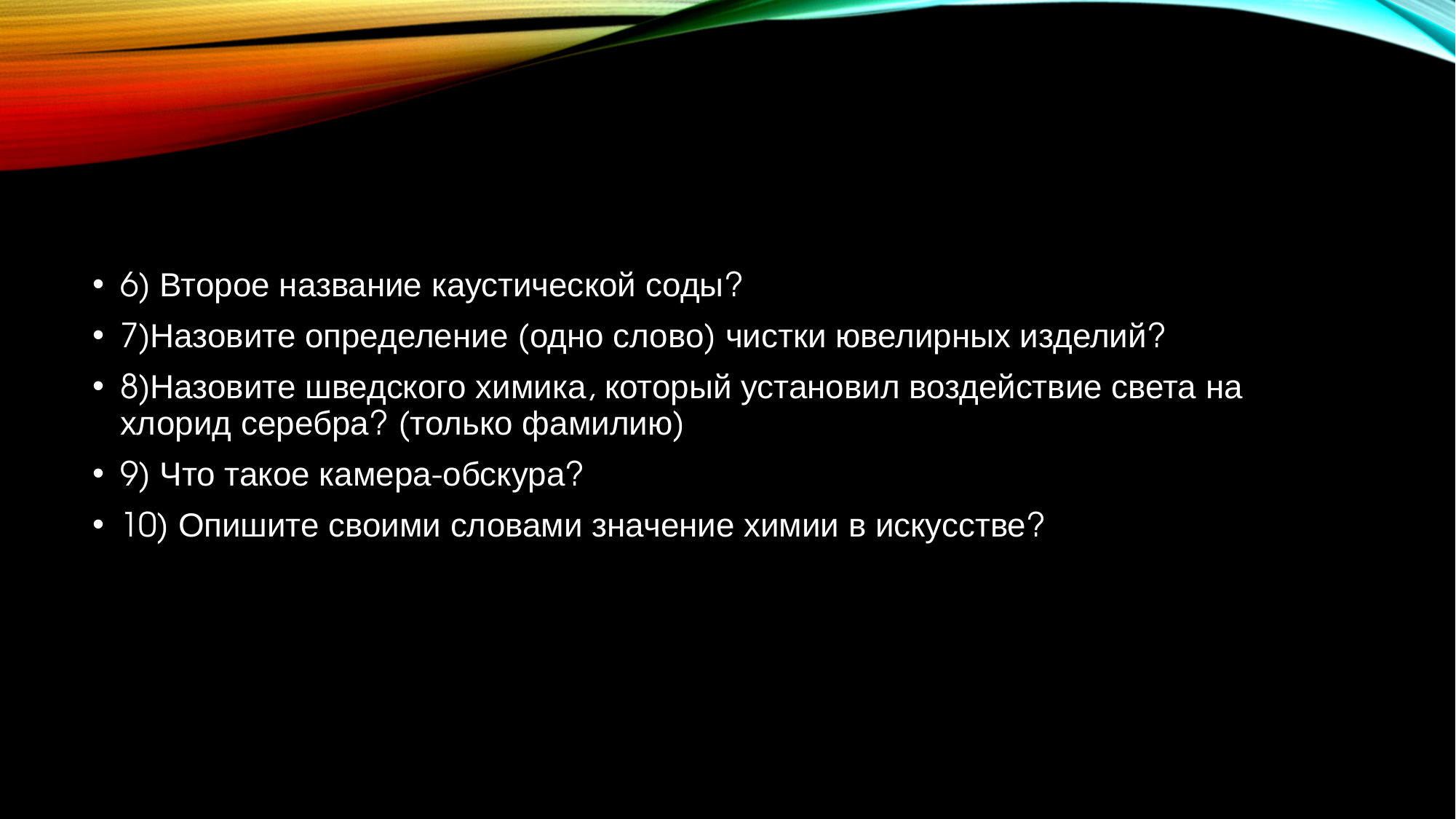

6) Второе название каустической соды?
7)Назовите определение (одно слово) чистки ювелирных изделий?
8)Назовите шведского химика, который установил воздействие света на хлорид серебра? (только фамилию)
9) Что такое камера-обскура?
10) Опишите своими словами значение химии в искусстве?